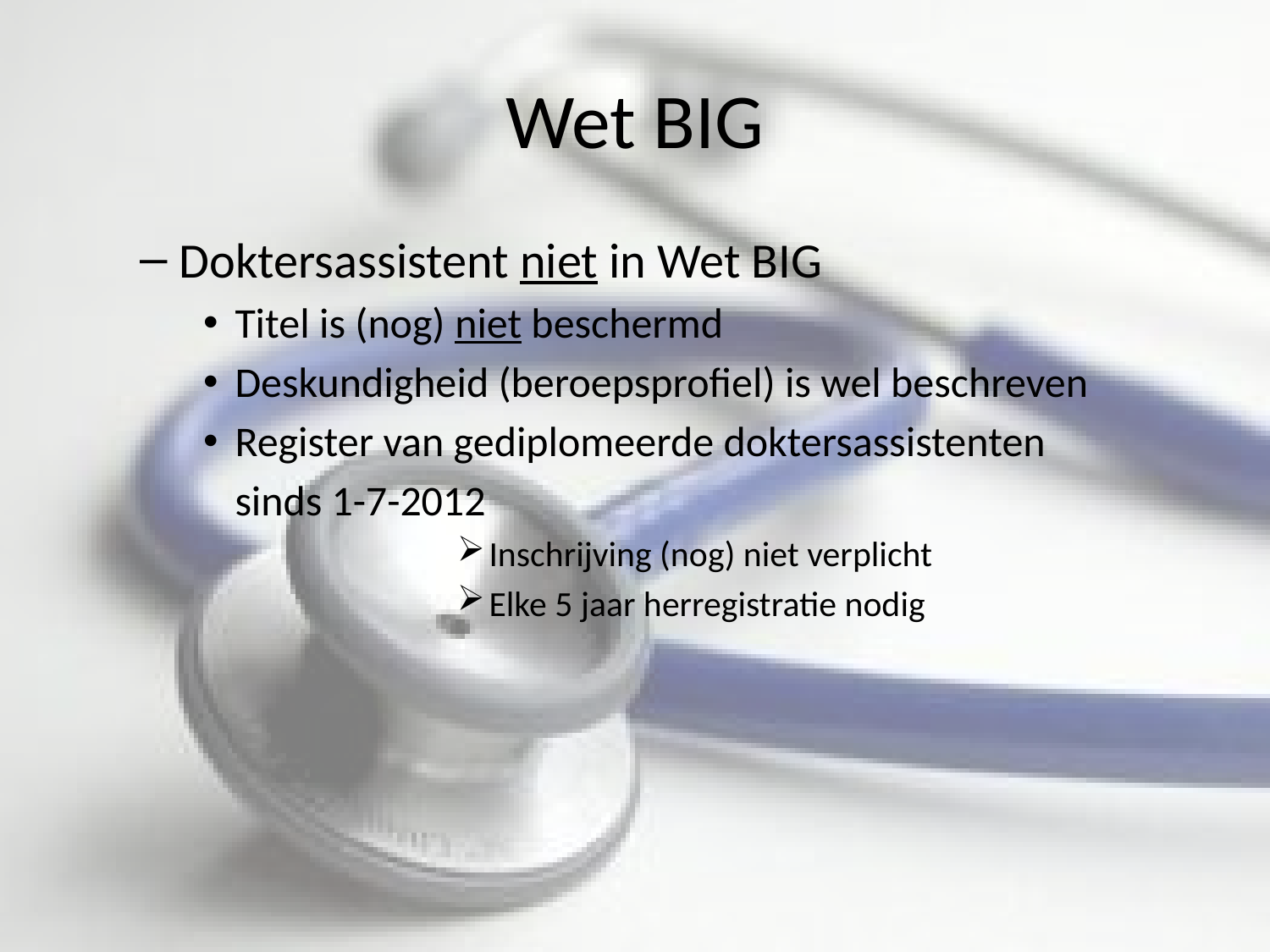

# Wet BIG
Doktersassistent niet in Wet BIG
Titel is (nog) niet beschermd
Deskundigheid (beroepsprofiel) is wel beschreven
Register van gediplomeerde doktersassistenten
	sinds 1-7-2012
Inschrijving (nog) niet verplicht
Elke 5 jaar herregistratie nodig